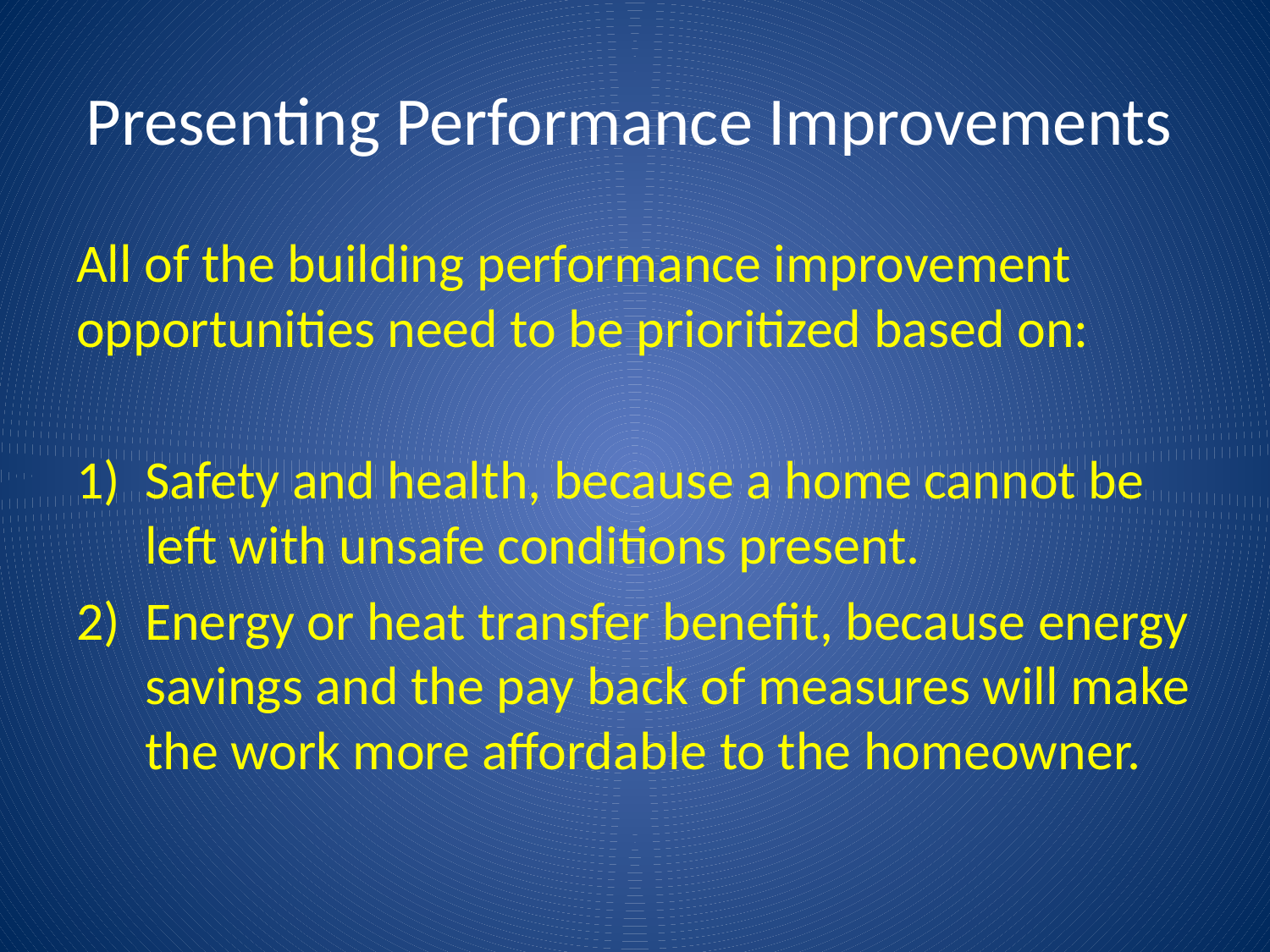

# Presenting Performance Improvements
All of the building performance improvement opportunities need to be prioritized based on:

Safety and health, because a home cannot be left with unsafe conditions present.
Energy or heat transfer benefit, because energy savings and the pay back of measures will make the work more affordable to the homeowner.